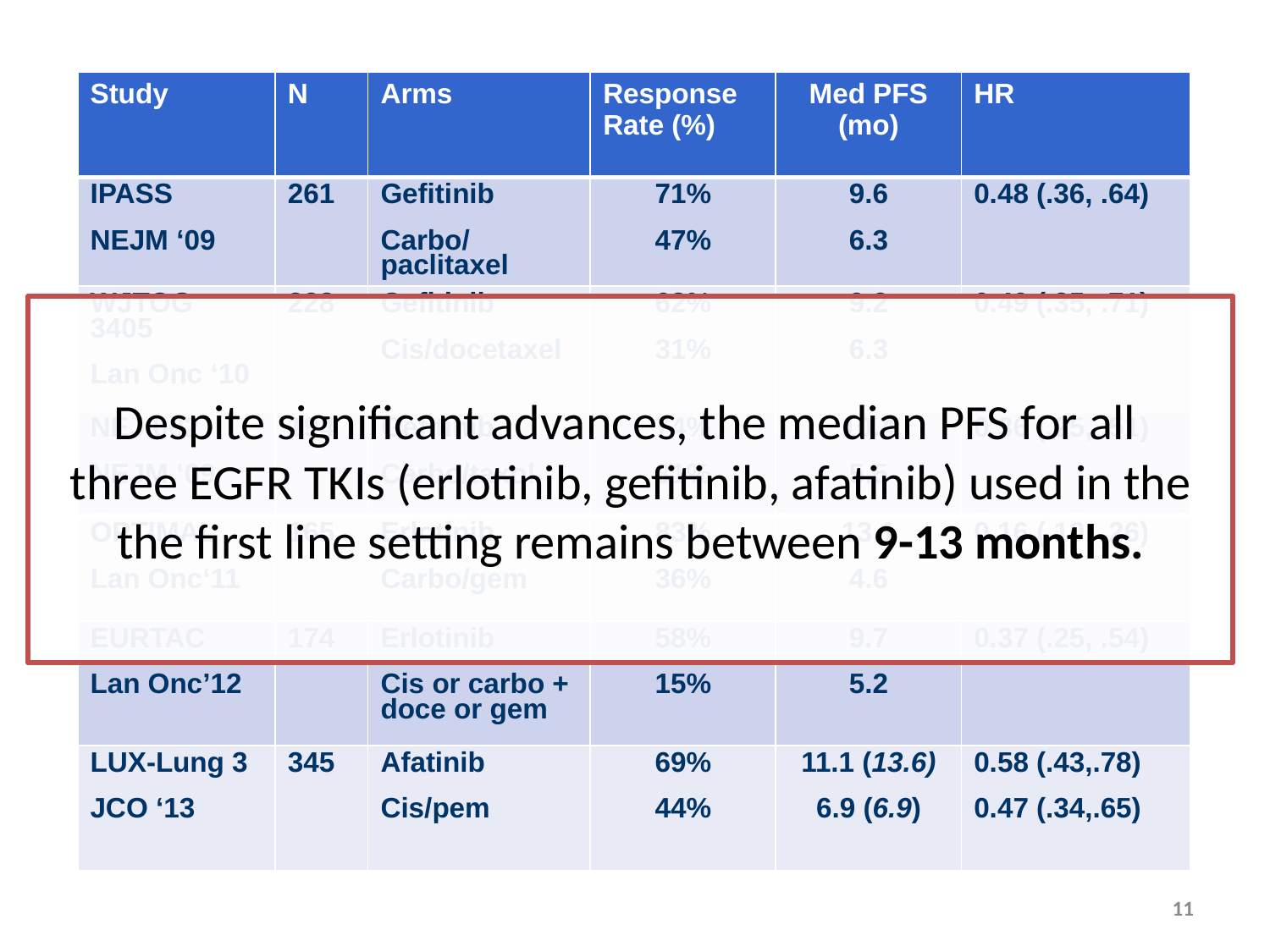

| Study | N | Arms | Response Rate (%) | Med PFS (mo) | HR |
| --- | --- | --- | --- | --- | --- |
| IPASS NEJM ‘09 | 261 | Gefitinib Carbo/ paclitaxel | 71% 47% | 9.6 6.3 | 0.48 (.36, .64) |
| WJTOG 3405 Lan Onc ‘10 | 228 | Gefitinib Cis/docetaxel | 62% 31% | 9.2 6.3 | 0.49 (.35, .71) |
| NEJ 002 NEJM ‘09 | 194 | Gefitinib Carbo/taxol | 74% 31% | 10.4 5.5 | 0.36 (.25, .51) |
| OPTIMAL Lan Onc‘11 | 165 | Erlotinib Carbo/gem | 83% 36% | 13.1 4.6 | 0.16 (.10, .26) |
| EURTAC Lan Onc’12 | 174 | Erlotinib Cis or carbo + doce or gem | 58% 15% | 9.7 5.2 | 0.37 (.25, .54) |
| LUX-Lung 3 JCO ‘13 | 345 | Afatinib Cis/pem | 69% 44% | 11.1 (13.6) 6.9 (6.9) | 0.58 (.43,.78) 0.47 (.34,.65) |
Despite significant advances, the median PFS for all
three EGFR TKIs (erlotinib, gefitinib, afatinib) used in the the first line setting remains between 9-13 months.
11